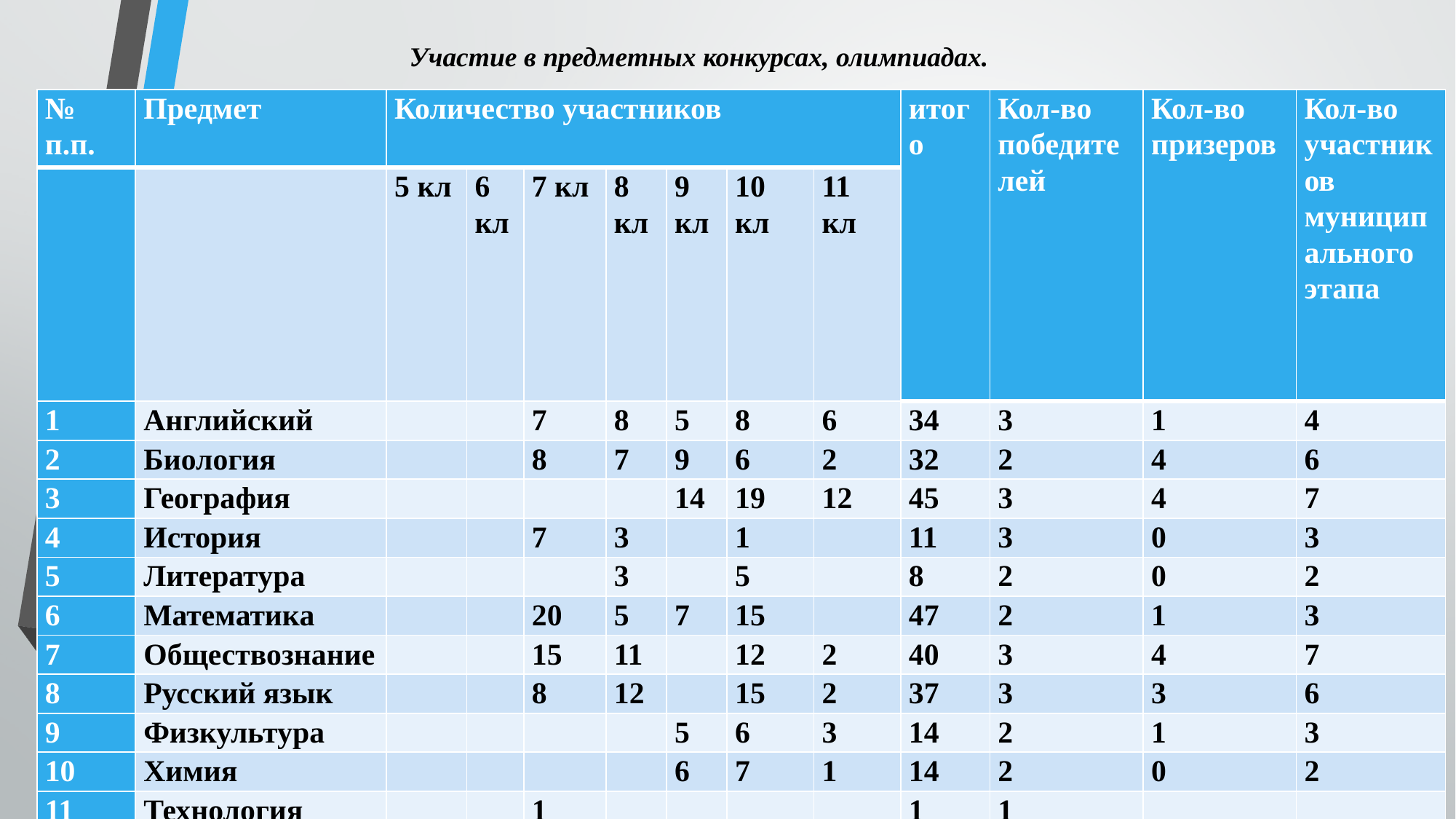

Участие в предметных конкурсах, олимпиадах.
| № п.п. | Предмет | Количество участников |  |  |  |  |  |  | итого | Кол-во победителей | Кол-во призеров | Кол-во участников муниципального этапа |
| --- | --- | --- | --- | --- | --- | --- | --- | --- | --- | --- | --- | --- |
|  |  | 5 кл | 6 кл | 7 кл | 8 кл | 9 кл | 10 кл | 11 кл |  |  |  |  |
| 1 | Английский |  |  | 7 | 8 | 5 | 8 | 6 | 34 | 3 | 1 | 4 |
| 2 | Биология |  |  | 8 | 7 | 9 | 6 | 2 | 32 | 2 | 4 | 6 |
| 3 | География |  |  |  |  | 14 | 19 | 12 | 45 | 3 | 4 | 7 |
| 4 | История |  |  | 7 | 3 |  | 1 |  | 11 | 3 | 0 | 3 |
| 5 | Литература |  |  |  | 3 |  | 5 |  | 8 | 2 | 0 | 2 |
| 6 | Математика |  |  | 20 | 5 | 7 | 15 |  | 47 | 2 | 1 | 3 |
| 7 | Обществознание |  |  | 15 | 11 |  | 12 | 2 | 40 | 3 | 4 | 7 |
| 8 | Русский язык |  |  | 8 | 12 |  | 15 | 2 | 37 | 3 | 3 | 6 |
| 9 | Физкультура |  |  |  |  | 5 | 6 | 3 | 14 | 2 | 1 | 3 |
| 10 | Химия |  |  |  |  | 6 | 7 | 1 | 14 | 2 | 0 | 2 |
| 11 | Технология |  |  | 1 |  |  |  |  | 1 | 1 |  |  |
| итого |  |  |  | 66 | 49 | 46 | 94 | 28 | 283 | 26 | 18 | 43 |